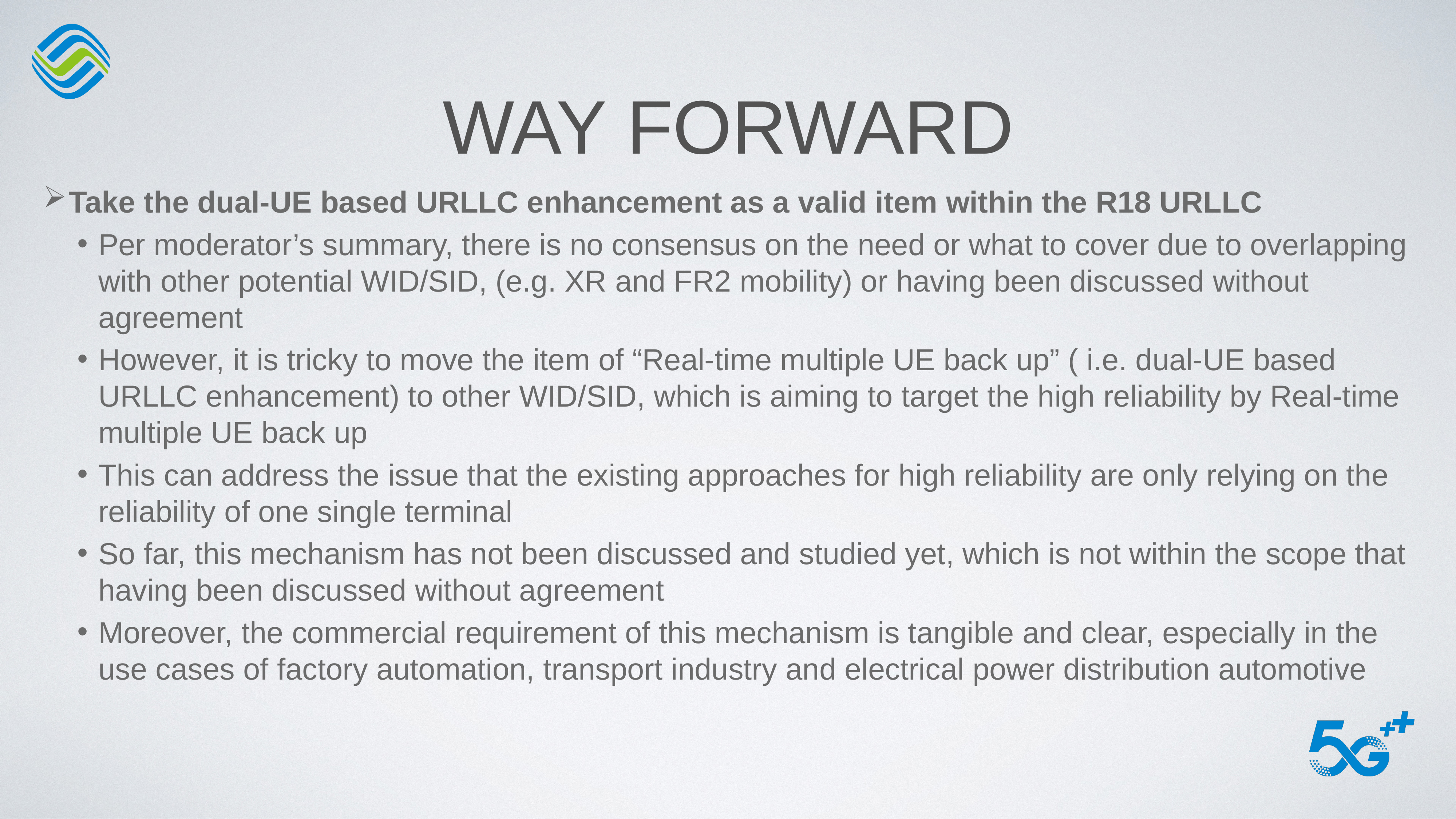

# Way forward
Take the dual-UE based URLLC enhancement as a valid item within the R18 URLLC
Per moderator’s summary, there is no consensus on the need or what to cover due to overlapping with other potential WID/SID, (e.g. XR and FR2 mobility) or having been discussed without agreement
However, it is tricky to move the item of “Real-time multiple UE back up” ( i.e. dual-UE based URLLC enhancement) to other WID/SID, which is aiming to target the high reliability by Real-time multiple UE back up
This can address the issue that the existing approaches for high reliability are only relying on the reliability of one single terminal
So far, this mechanism has not been discussed and studied yet, which is not within the scope that having been discussed without agreement
Moreover, the commercial requirement of this mechanism is tangible and clear, especially in the use cases of factory automation, transport industry and electrical power distribution automotive